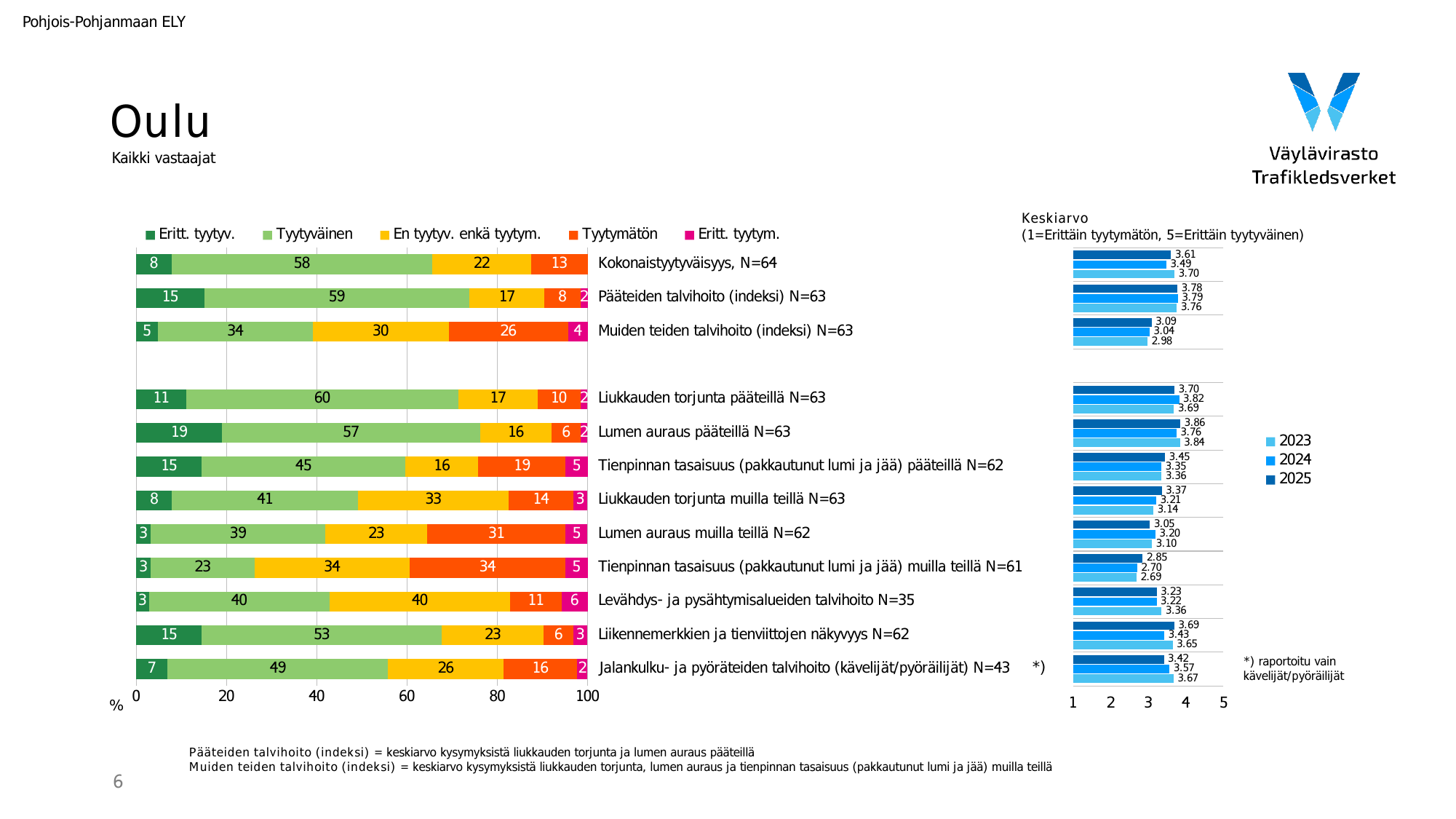

Pohjois-Pohjanmaan ELY
# Oulu
Kaikki vastaajat
Keskiarvo
(1=Erittäin tyytymätön, 5=Erittäin tyytyväinen)

### Chart

| Category | Eritt. tyytyv. | Tyytyväinen | En tyytyv. enkä tyytym. | Tyytymätön | Eritt. tyytym. |
|---|---|---|---|---|---|
| Kokonaistyytyväisyys, N=64 | 7.8125 | 57.8125 | 21.875 | 12.5 | None |
| Pääteiden talvihoito (indeksi) N=63 | 15.079365 | 58.7301585 | 16.666666499999998 | 7.936508 | 1.587302 |
| Muiden teiden talvihoito (indeksi) N=63 | 4.8136676666666665 | 34.31011266666667 | 30.113402666666662 | 26.45236833333333 | 4.310448666666667 |
|  | None | None | None | None | None |
| Liukkauden torjunta pääteillä N=63 | 11.111111 | 60.31746 | 17.460317 | 9.52381 | 1.587302 |
| Lumen auraus pääteillä N=63 | 19.047619 | 57.142857 | 15.873016 | 6.349206 | 1.587302 |
| Tienpinnan tasaisuus (pakkautunut lumi ja jää) pääteillä N=62 | 14.516129 | 45.16129 | 16.129032 | 19.354839 | 4.83871 |
| Liukkauden torjunta muilla teillä N=63 | 7.936508 | 41.269841 | 33.333333 | 14.285714 | 3.174603 |
| Lumen auraus muilla teillä N=62 | 3.225806 | 38.709677 | 22.580645 | 30.645161 | 4.83871 |
| Tienpinnan tasaisuus (pakkautunut lumi ja jää) muilla teillä N=61 | 3.278689 | 22.95082 | 34.42623 | 34.42623 | 4.918033 |
| Levähdys- ja pysähtymisalueiden talvihoito N=35 | 2.857143 | 40.0 | 40.0 | 11.428571 | 5.714286 |
| Liikennemerkkien ja tienviittojen näkyvyys N=62 | 14.516129 | 53.225806 | 22.580645 | 6.451613 | 3.225806 |
| Jalankulku- ja pyöräteiden talvihoito (kävelijät/pyöräilijät) N=43 | 6.976744 | 48.837209 | 25.581395 | 16.27907 | 2.325581 |

### Chart

| Category | 2025 | 2024 | 2023 |
|---|---|---|---|
*) raportoitu vain
kävelijät/pyöräilijät
*)
%
Pääteiden talvihoito (indeksi) = keskiarvo kysymyksistä liukkauden torjunta ja lumen auraus pääteillä
Muiden teiden talvihoito (indeksi) = keskiarvo kysymyksistä liukkauden torjunta, lumen auraus ja tienpinnan tasaisuus (pakkautunut lumi ja jää) muilla teillä

6